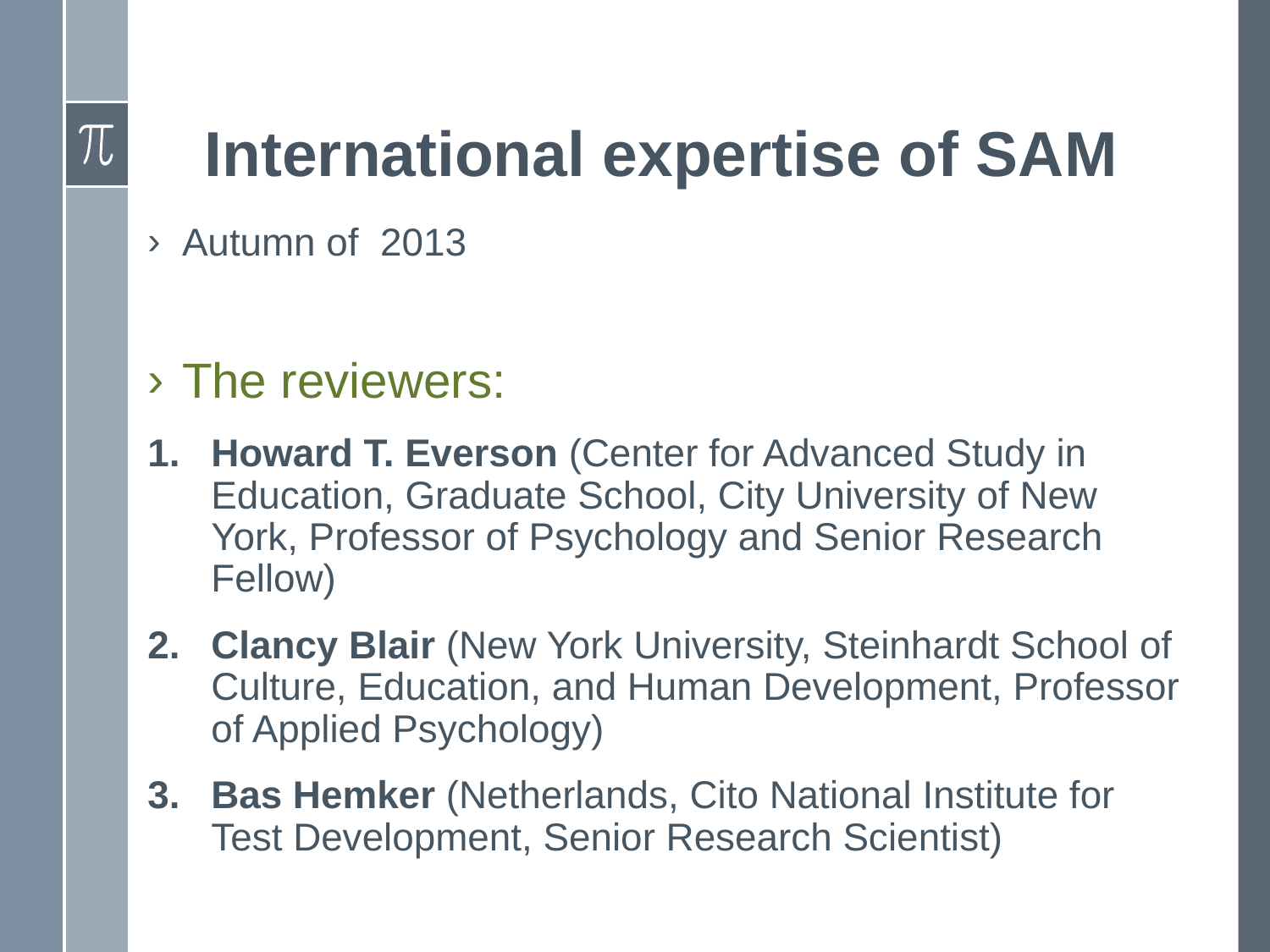

# International expertise of SAM
Autumn of  2013

The reviewers:
Howard T. Everson (Center for Advanced Study in Education, Graduate School, City University of New York, Professor of Psychology and Senior Research Fellow)
Clancy Blair (New York University, Steinhardt School of Culture, Education, and Human Development, Professor of Applied Psychology)
Bas Hemker (Netherlands, Cito National Institute for Test Development, Senior Research Scientist)